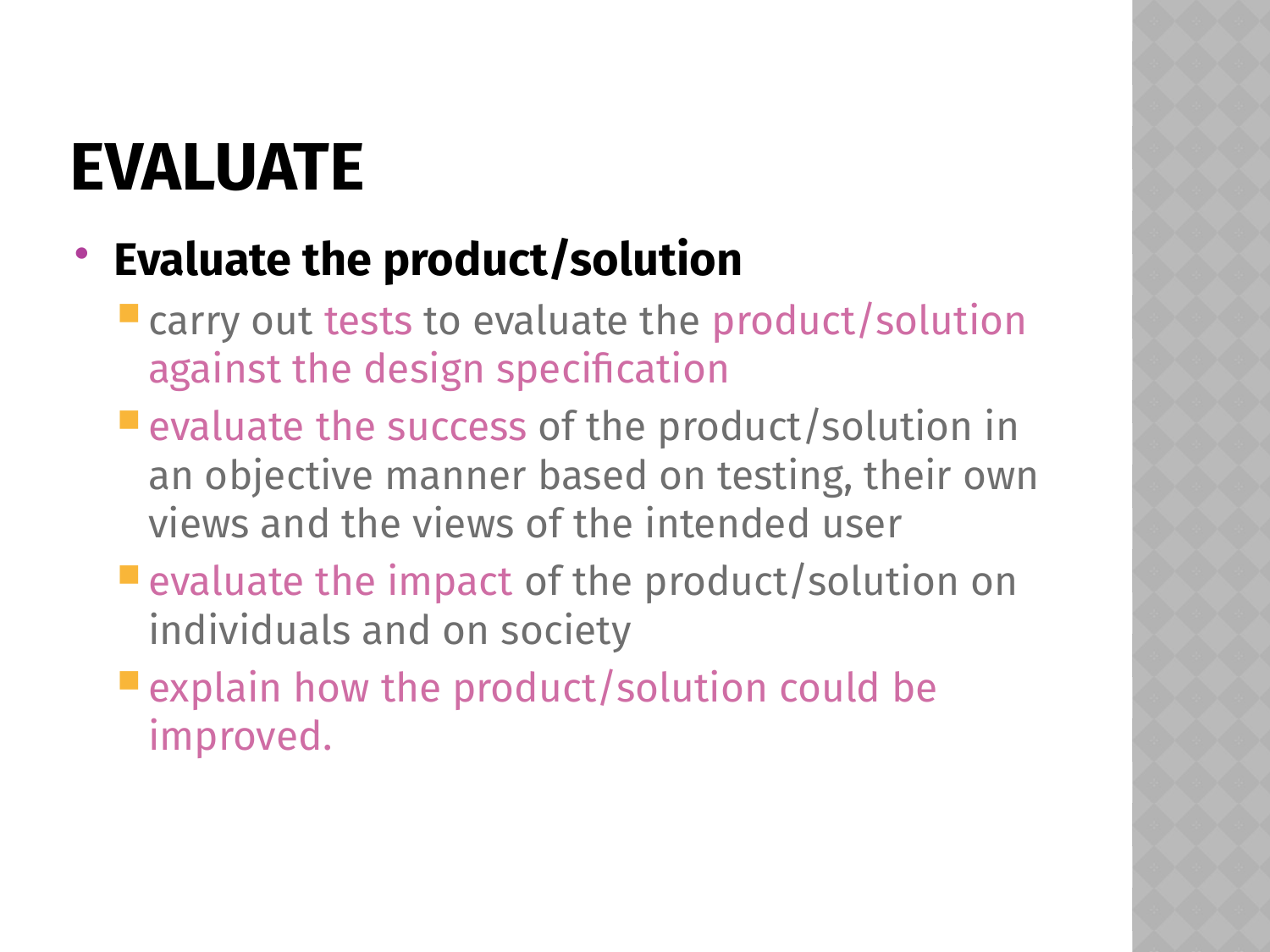

# Evaluate
Evaluate the product/solution
carry out tests to evaluate the product/solution against the design specification
evaluate the success of the product/solution in an objective manner based on testing, their own views and the views of the intended user
evaluate the impact of the product/solution on individuals and on society
explain how the product/solution could be improved.